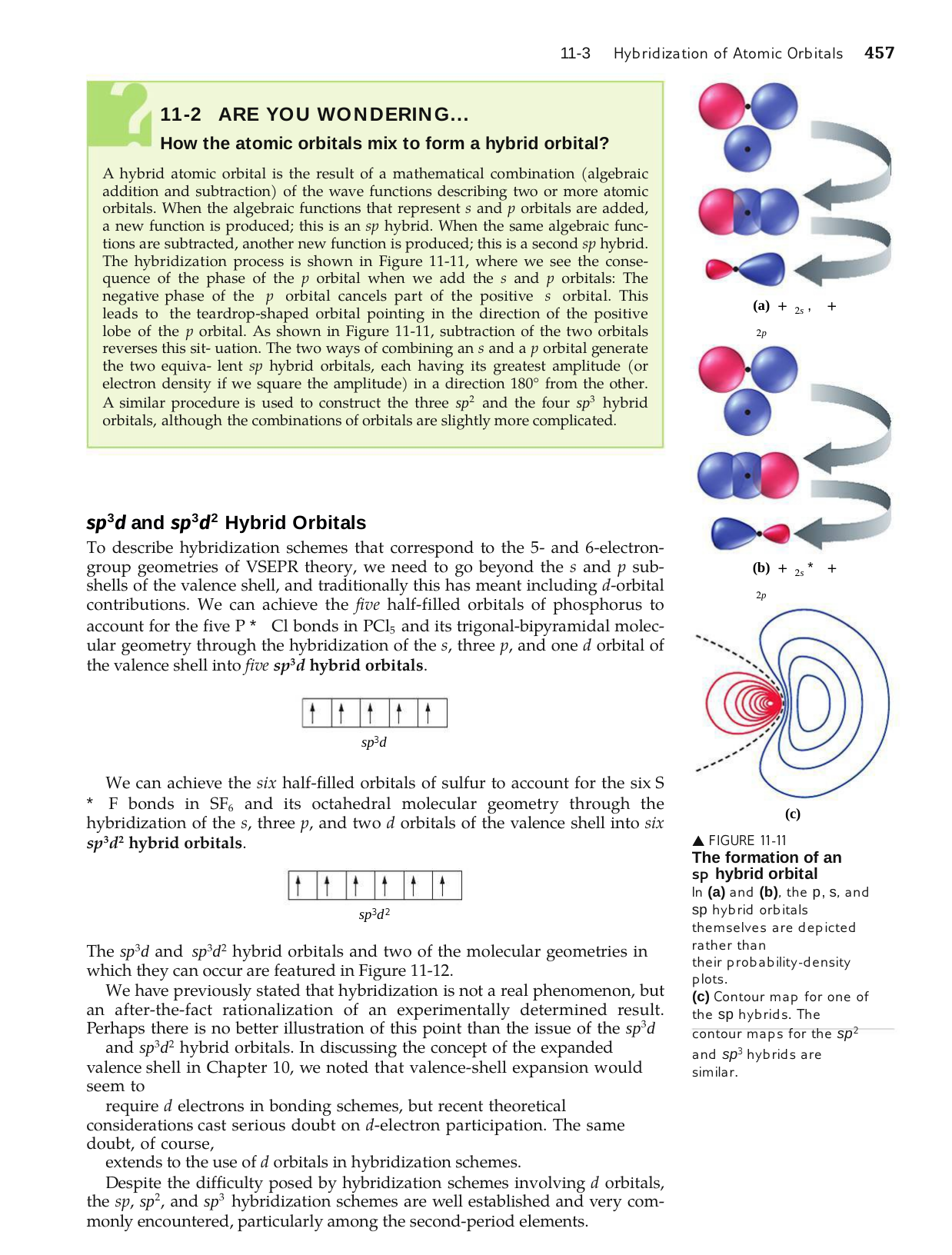

11-3	Hybridization of Atomic Orbitals	457
11-2   ARE YOU WONDERING...
How the atomic orbitals mix to form a hybrid orbital?
A hybrid atomic orbital is the result of a mathematical combination (algebraic addition and subtraction) of the wave functions describing two or more atomic orbitals. When the algebraic functions that represent s and p orbitals are added, a new function is produced; this is an sp hybrid. When the same algebraic func- tions are subtracted, another new function is produced; this is a second sp hybrid. The hybridization process is shown in Figure 11-11, where we see the conse- quence of the phase of the p orbital when we add the s and p orbitals: The negative phase of the  p  orbital cancels part of the positive  s  orbital. This leads to  the teardrop-shaped orbital pointing in the direction of the positive lobe of the p orbital. As shown in Figure 11-11, subtraction of the two orbitals reverses this sit- uation. The two ways of combining an s and a p orbital generate the two equiva- lent sp hybrid orbitals, each having its greatest amplitude (or electron density if we square the amplitude) in a direction 180° from the other. A similar procedure is used to construct the three sp2  and the four sp3  hybrid orbitals, although the combinations of orbitals are slightly more complicated.
(a)  +  2s ,  +  2p
sp3d and sp3d2 Hybrid Orbitals
To describe hybridization schemes that correspond to the 5- and 6-electron- group geometries of VSEPR theory, we need to go beyond the s and p sub- shells of the valence shell, and traditionally this has meant including d-orbital contributions. We can achieve the five half-filled orbitals of phosphorus to account for the five P * Cl bonds in PCl5  and its trigonal-bipyramidal molec- ular geometry through the hybridization of the s, three p, and one d orbital of the valence shell into five sp3d hybrid orbitals.
(b)  +  2s *  +  2p
sp3d
We can achieve the six half-filled orbitals of sulfur to account for the six S * F  bonds  in  SF6   and  its  octahedral  molecular  geometry  through  the hybridization of the s, three p, and two d orbitals of the valence shell into six sp3d2 hybrid orbitals.
(c)
 FIGURE 11-11
The formation of an sp hybrid orbital
In (a) and (b), the p, s, and sp hybrid orbitals themselves are depicted rather than
their probability-density plots.
(c) Contour map for one of the sp hybrids. The contour maps for the sp2 and sp3 hybrids are similar.

sp3d2
The sp3d and  sp3d2  hybrid orbitals and two of the molecular geometries in which they can occur are featured in Figure 11-12.
We have previously stated that hybridization is not a real phenomenon, but an  after-the-fact  rationalization  of  an  experimentally  determined  result. Perhaps there is no better illustration of this point than the issue of the sp3d
and sp3d2  hybrid orbitals. In discussing the concept of the expanded valence shell in Chapter 10, we noted that valence-shell expansion would seem to
require d electrons in bonding schemes, but recent theoretical considerations cast serious doubt on d-electron participation. The same doubt, of course,
extends to the use of d orbitals in hybridization schemes.
Despite the difficulty posed by hybridization schemes involving d orbitals, the sp, sp2, and sp3  hybridization schemes are well established and very com- monly encountered, particularly among the second-period elements.